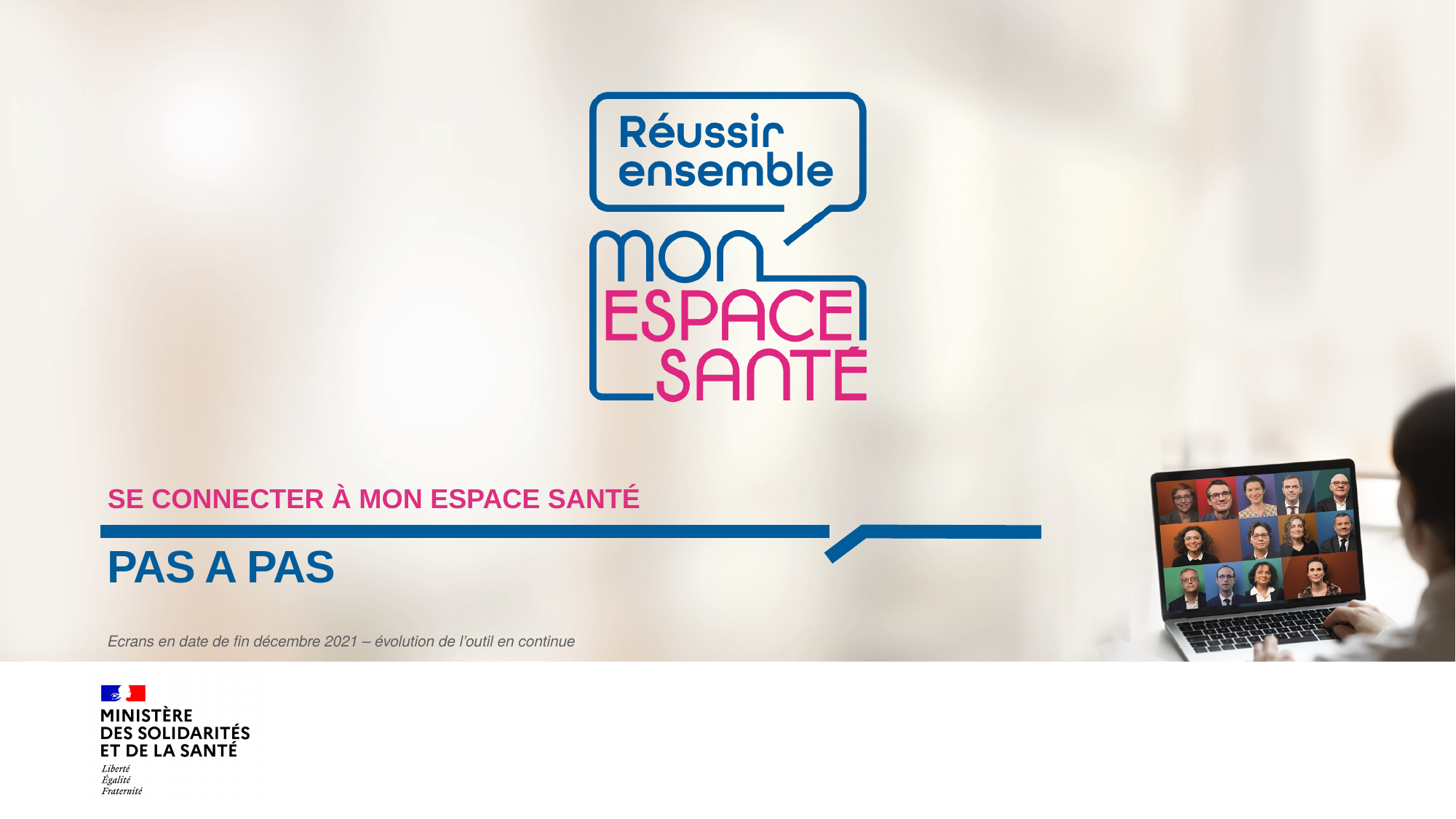

SE CONNECTER À MON ESPACE SANTÉ
# PAS A PAS
Ecrans en date de fin décembre 2021 – évolution de l’outil en continue